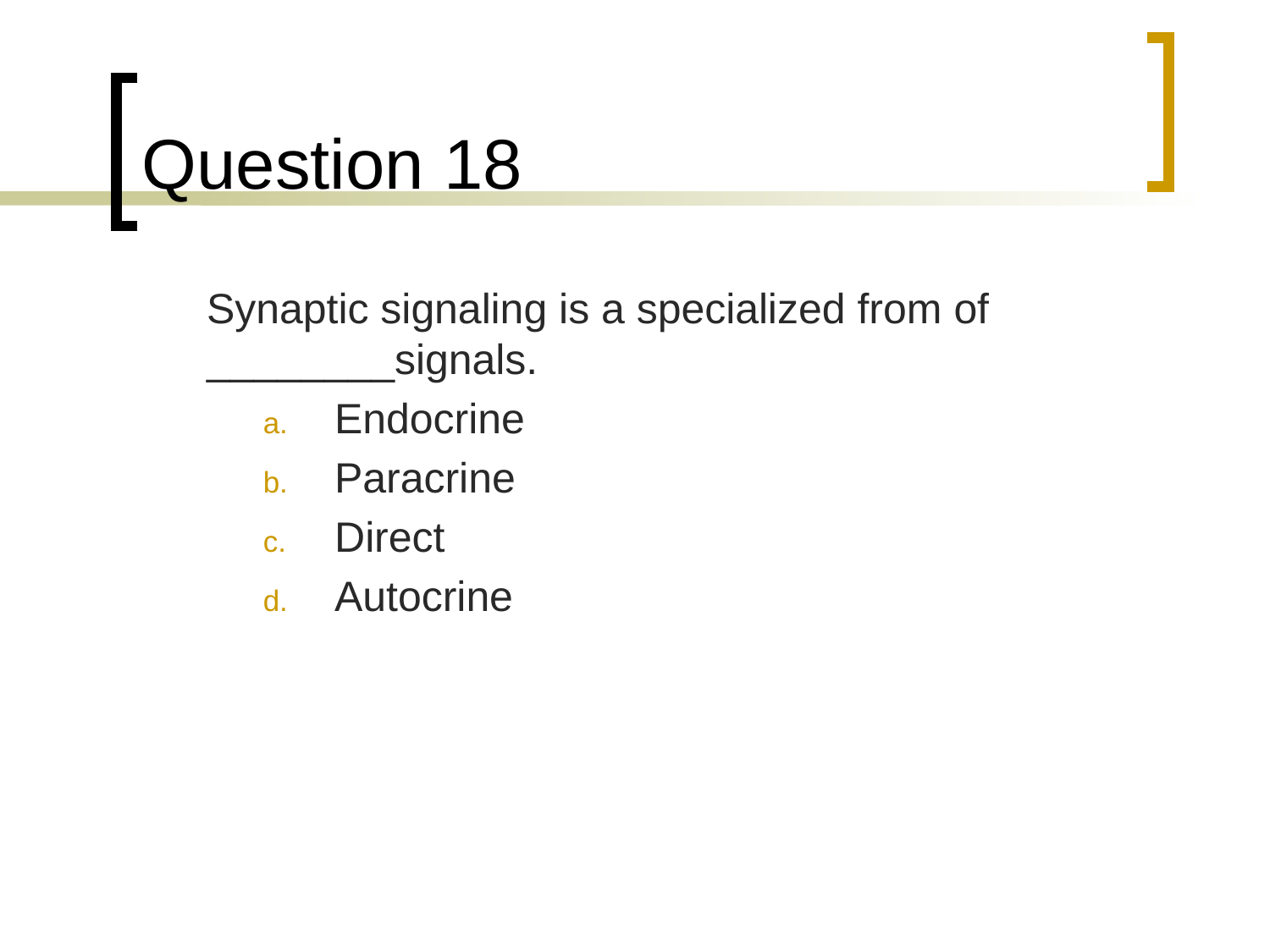

# Question 18
	Synaptic signaling is a specialized from of ________signals.
Endocrine
Paracrine
Direct
Autocrine